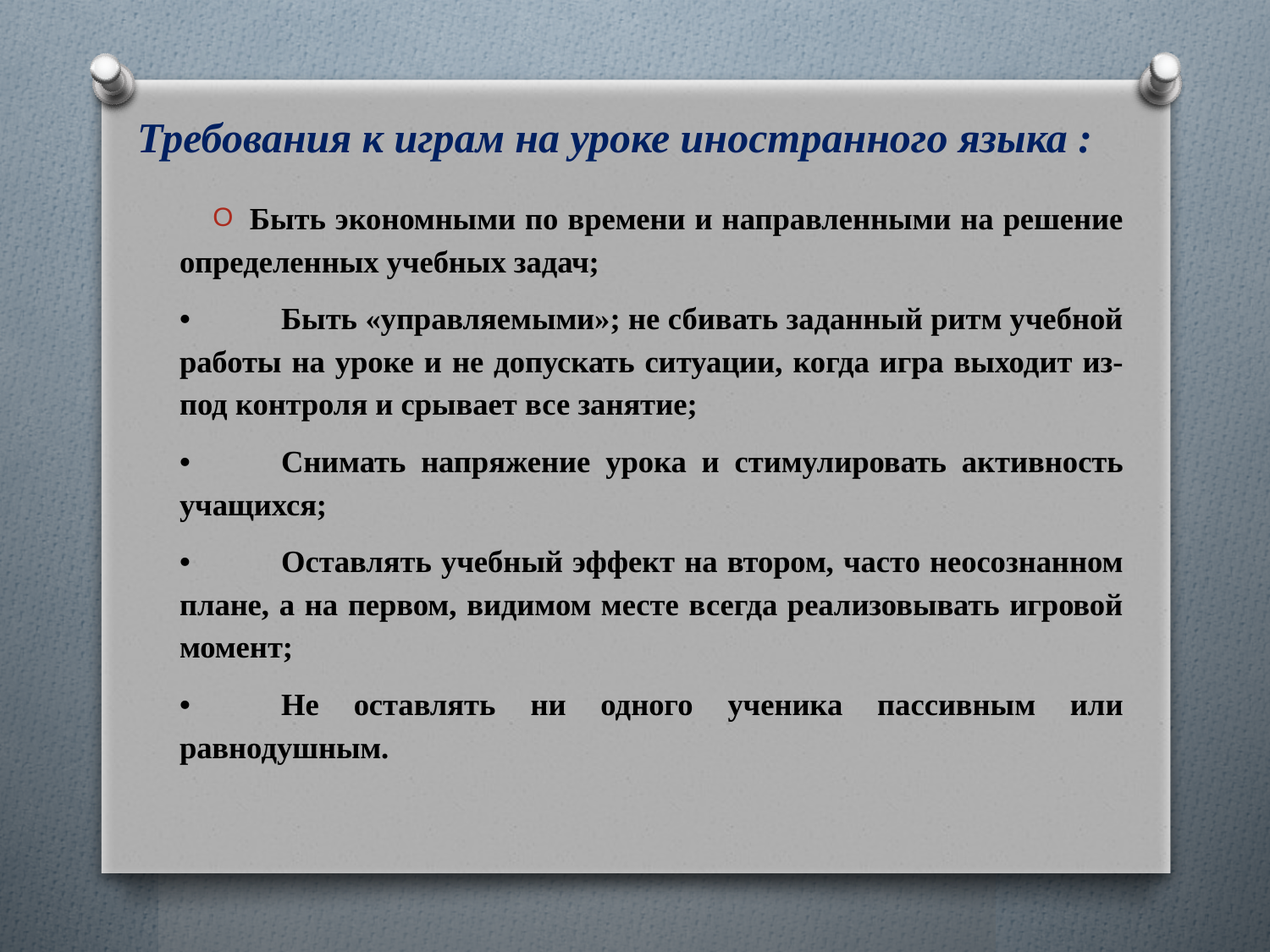

# Требования к играм на уроке иностранного языка :
Быть экономными по времени и направленными на решение определенных учебных задач;
•	Быть «управляемыми»; не сбивать заданный ритм учебной работы на уроке и не допускать ситуации, когда игра выходит из-под контроля и срывает все занятие;
•	Снимать напряжение урока и стимулировать активность учащихся;
•	Оставлять учебный эффект на втором, часто неосознанном плане, а на первом, видимом месте всегда реализовывать игровой момент;
•	Не оставлять ни одного ученика пассивным или равнодушным.